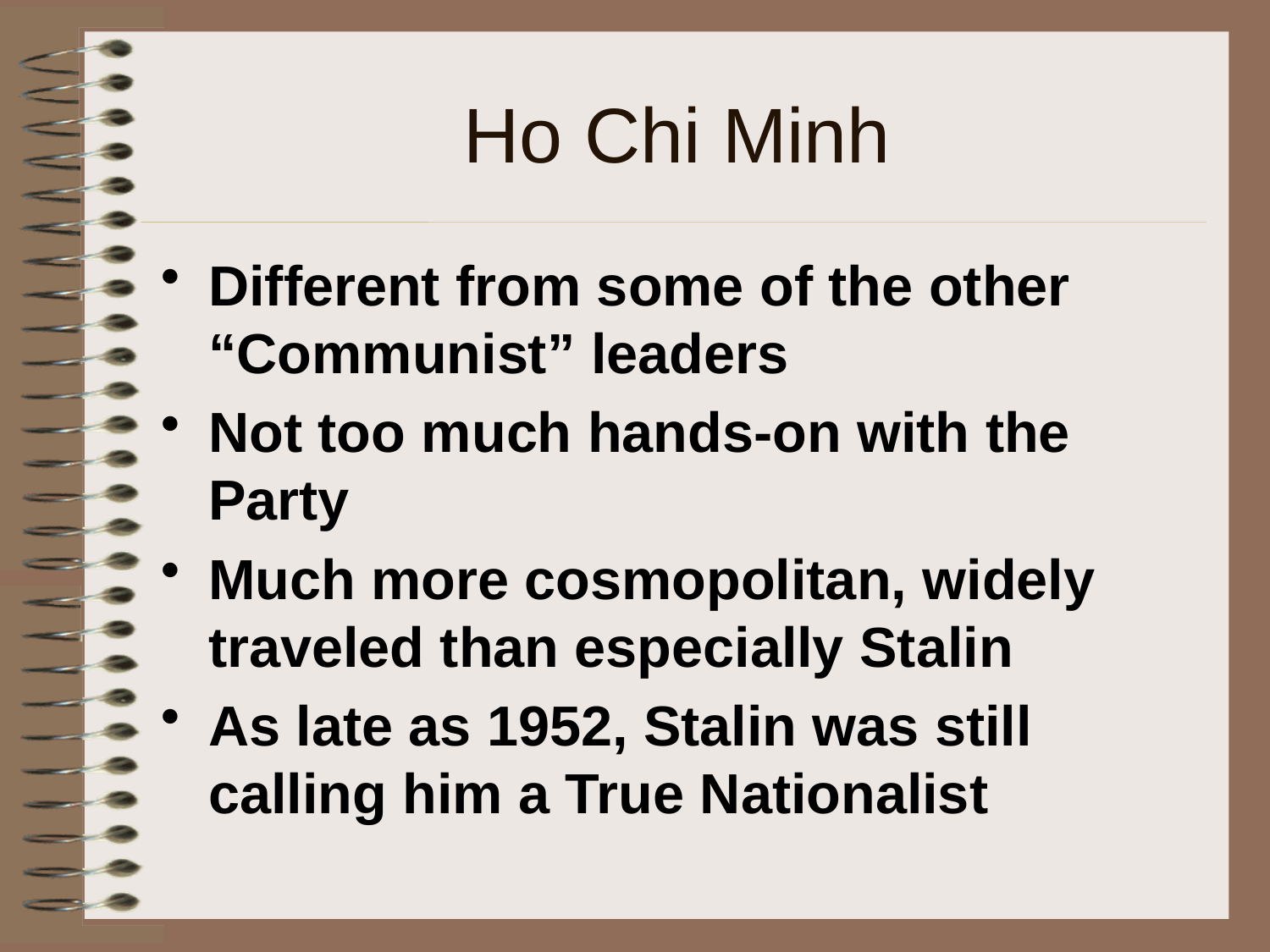

# Ho Chi Minh
Different from some of the other “Communist” leaders
Not too much hands-on with the Party
Much more cosmopolitan, widely traveled than especially Stalin
As late as 1952, Stalin was still calling him a True Nationalist